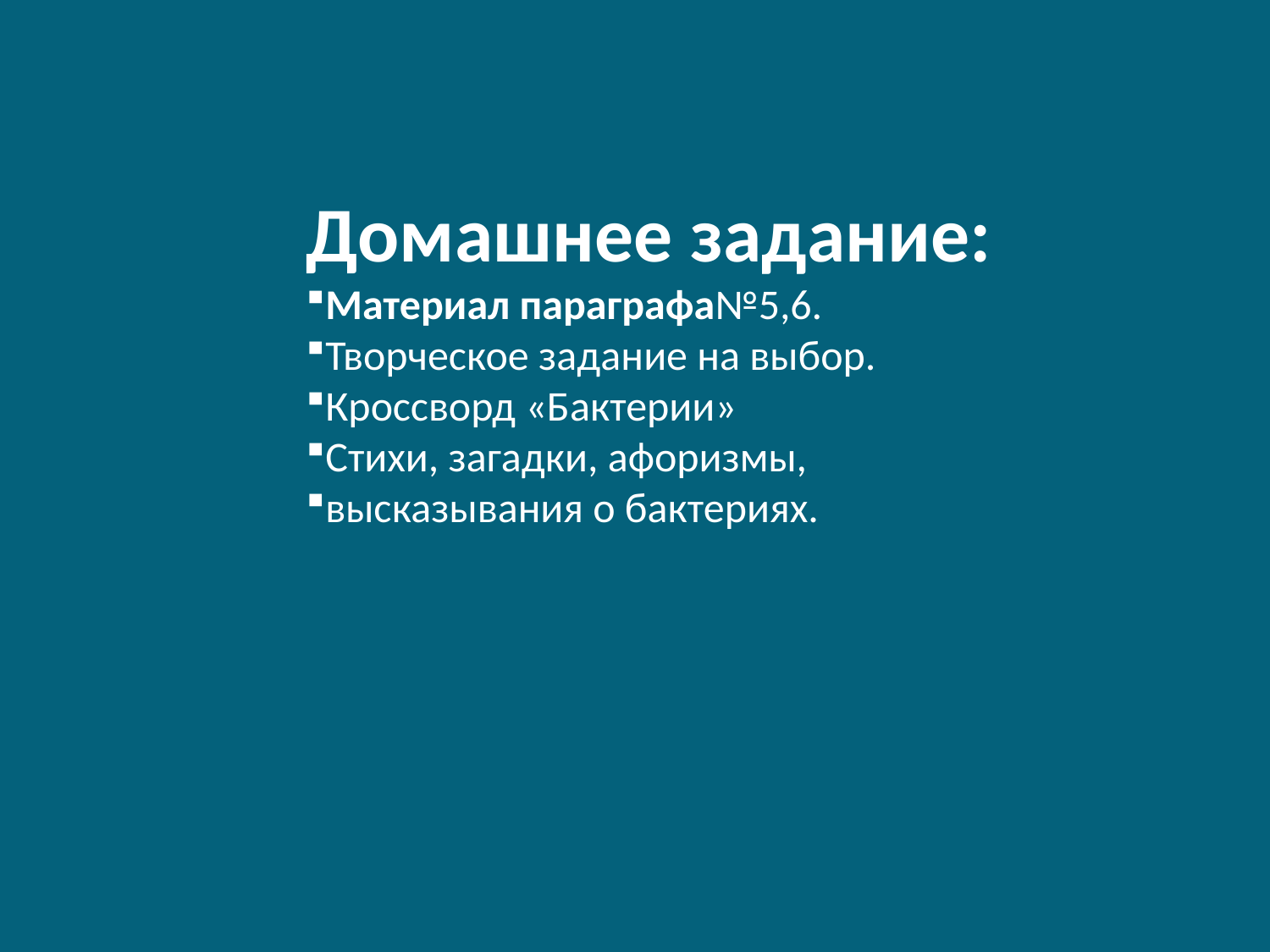

Домашнее задание:
Материал параграфа№5,6.
Творческое задание на выбор.
Кроссворд «Бактерии»
Стихи, загадки, афоризмы,
высказывания о бактериях.